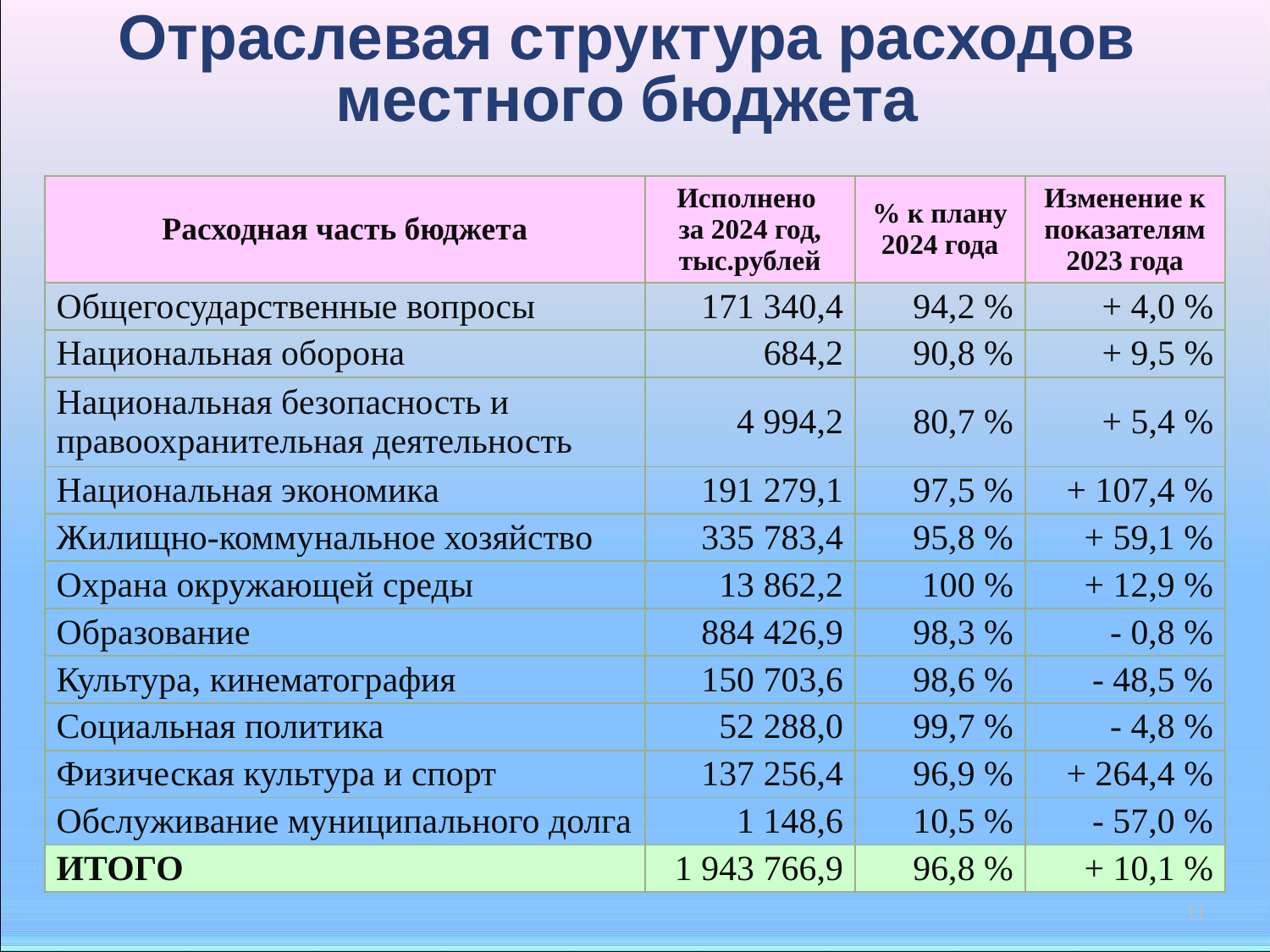

# Отраслевая структура расходов местного бюджета
| Расходная часть бюджета | Исполнено за 2024 год, тыс.рублей | % к плану 2024 года | Изменение к показателям 2023 года |
| --- | --- | --- | --- |
| Общегосударственные вопросы | 171 340,4 | 94,2 % | + 4,0 % |
| Национальная оборона | 684,2 | 90,8 % | + 9,5 % |
| Национальная безопасность и правоохранительная деятельность | 4 994,2 | 80,7 % | + 5,4 % |
| Национальная экономика | 191 279,1 | 97,5 % | + 107,4 % |
| Жилищно-коммунальное хозяйство | 335 783,4 | 95,8 % | + 59,1 % |
| Охрана окружающей среды | 13 862,2 | 100 % | + 12,9 % |
| Образование | 884 426,9 | 98,3 % | - 0,8 % |
| Культура, кинематография | 150 703,6 | 98,6 % | - 48,5 % |
| Социальная политика | 52 288,0 | 99,7 % | - 4,8 % |
| Физическая культура и спорт | 137 256,4 | 96,9 % | + 264,4 % |
| Обслуживание муниципального долга | 1 148,6 | 10,5 % | - 57,0 % |
| ИТОГО | 1 943 766,9 | 96,8 % | + 10,1 % |
11